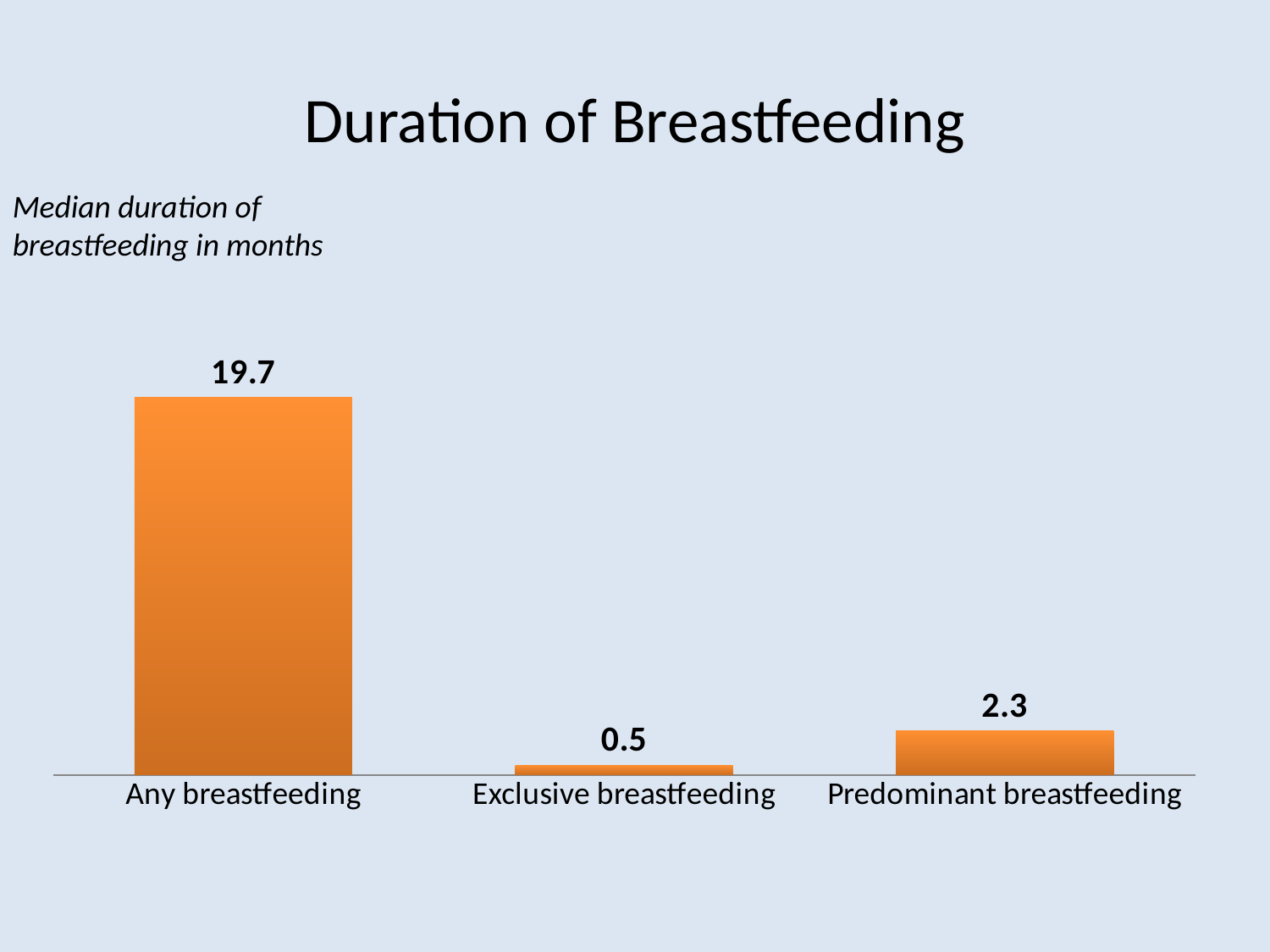

# Duration of Breastfeeding
Median duration of breastfeeding in months

### Chart

| Category |  |
|---|---|
| Any breastfeeding | 19.7 |
| Exclusive breastfeeding | 0.5 |
| Predominant breastfeeding | 2.3 |